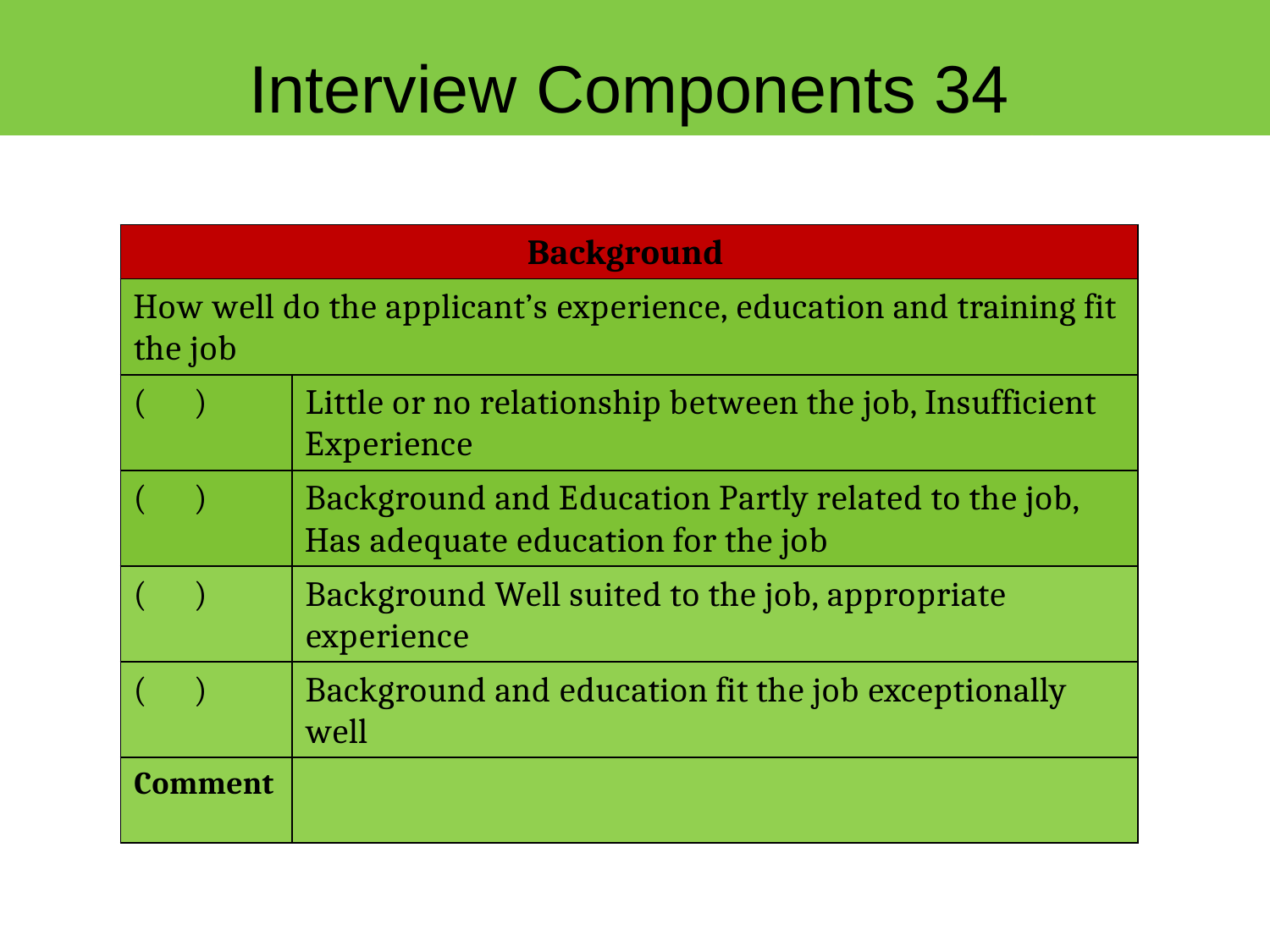

Interview Components 34

| Background |  |
| --- | --- |
| How well do the applicant’s experience, education and training fit the job |  |
| ( ) | Little or no relationship between the job, Insufficient Experience |
| ( ) | Background and Education Partly related to the job, Has adequate education for the job |
| ( ) | Background Well suited to the job, appropriate experience |
| ( ) | Background and education fit the job exceptionally well |
| Comment |  |